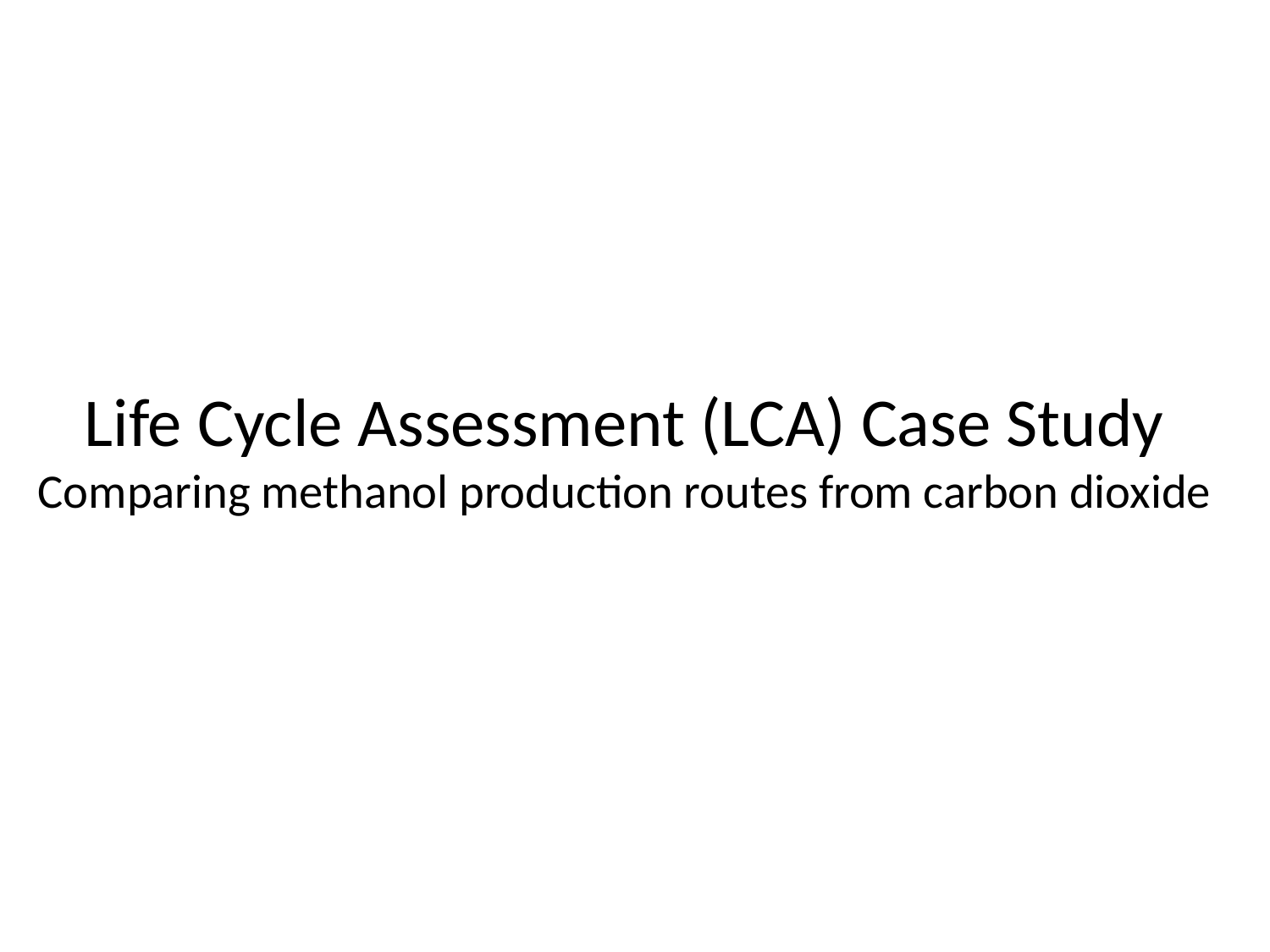

# Life Cycle Assessment (LCA) Case Study Comparing methanol production routes from carbon dioxide